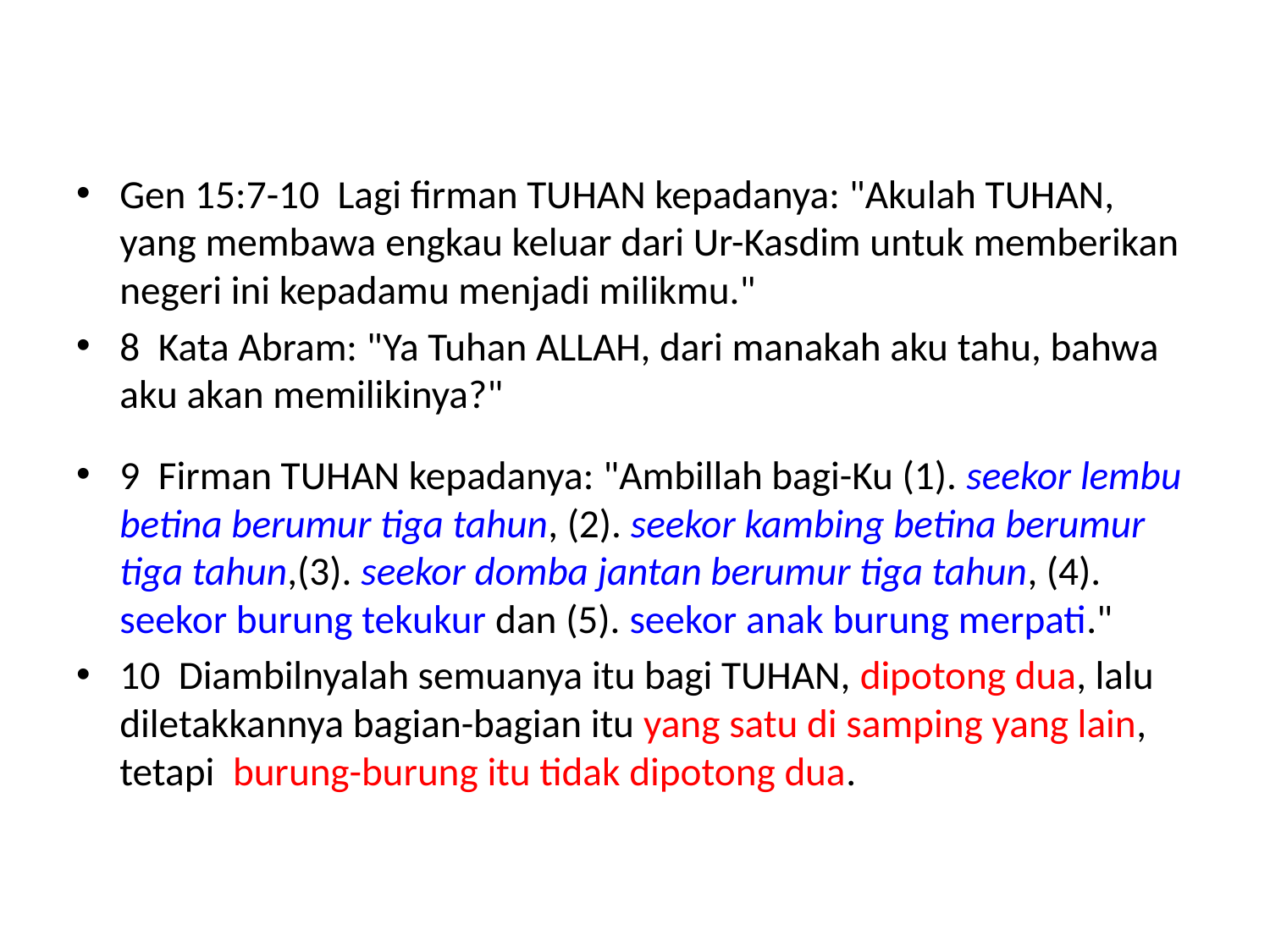

Gen 15:7-10  Lagi firman TUHAN kepadanya: "Akulah TUHAN, yang membawa engkau keluar dari Ur-Kasdim untuk memberikan negeri ini kepadamu menjadi milikmu."
8  Kata Abram: "Ya Tuhan ALLAH, dari manakah aku tahu, bahwa aku akan memilikinya?"

9  Firman TUHAN kepadanya: "Ambillah bagi-Ku (1). seekor lembu betina berumur tiga tahun, (2). seekor kambing betina berumur tiga tahun,(3). seekor domba jantan berumur tiga tahun, (4). seekor burung tekukur dan (5). seekor anak burung merpati."
10  Diambilnyalah semuanya itu bagi TUHAN, dipotong dua, lalu diletakkannya bagian-bagian itu yang satu di samping yang lain, tetapi  burung-burung itu tidak dipotong dua.